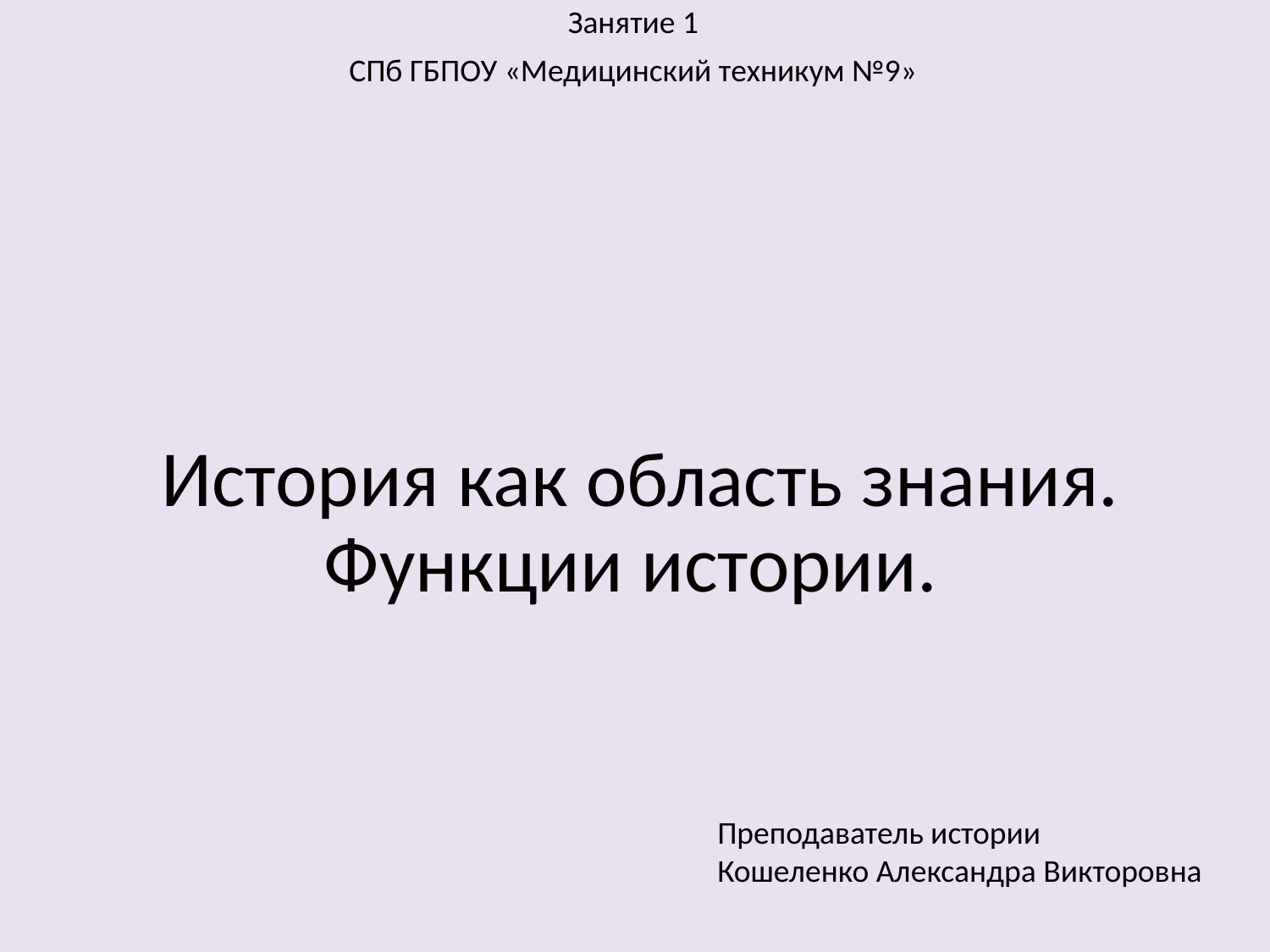

Занятие 1
СПб ГБПОУ «Медицинский техникум №9»
# История как область знания. Функции истории.
Преподаватель истории
Кошеленко Александра Викторовна